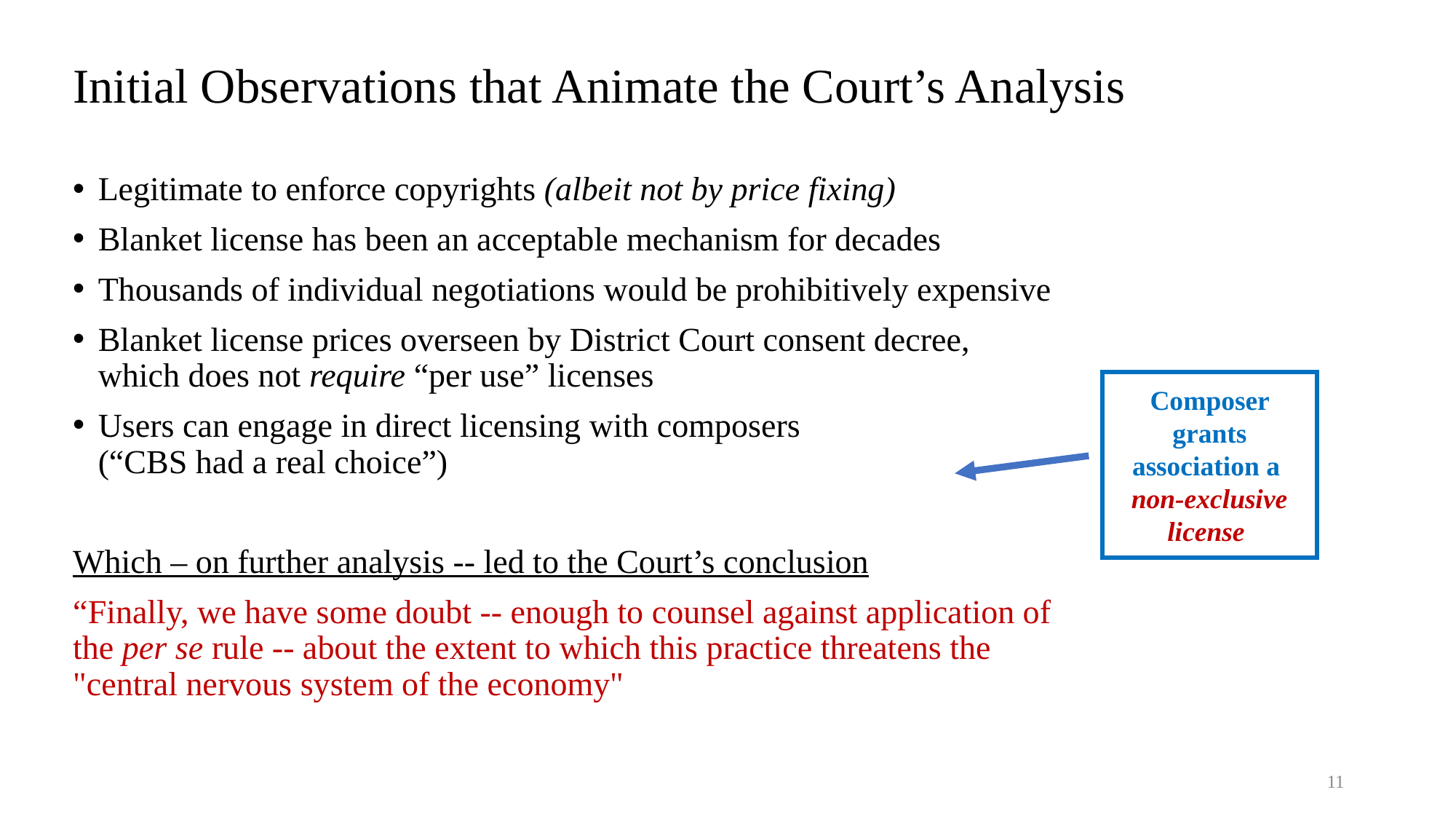

# Initial Observations that Animate the Court’s Analysis
Legitimate to enforce copyrights (albeit not by price fixing)
Blanket license has been an acceptable mechanism for decades
Thousands of individual negotiations would be prohibitively expensive
Blanket license prices overseen by District Court consent decree, which does not require “per use” licenses
Users can engage in direct licensing with composers
(“CBS had a real choice”)

Which – on further analysis -- led to the Court’s conclusion
“Finally, we have some doubt -- enough to counsel against application of the per se rule -- about the extent to which this practice threatens the "central nervous system of the economy"

Composer grants association a  non-exclusive license
11